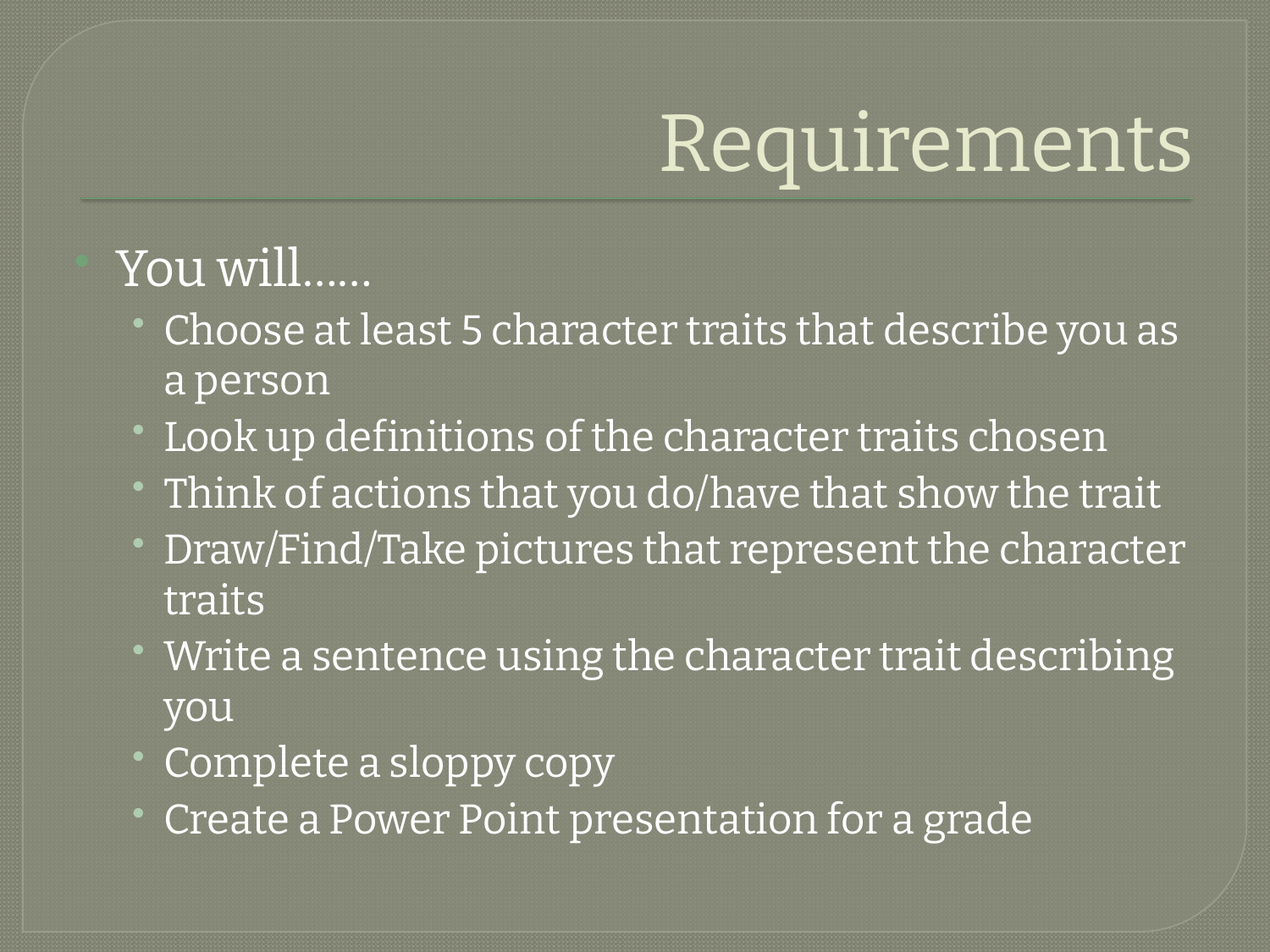

# Requirements
You will……
Choose at least 5 character traits that describe you as a person
Look up definitions of the character traits chosen
Think of actions that you do/have that show the trait
Draw/Find/Take pictures that represent the character traits
Write a sentence using the character trait describing you
Complete a sloppy copy
Create a Power Point presentation for a grade